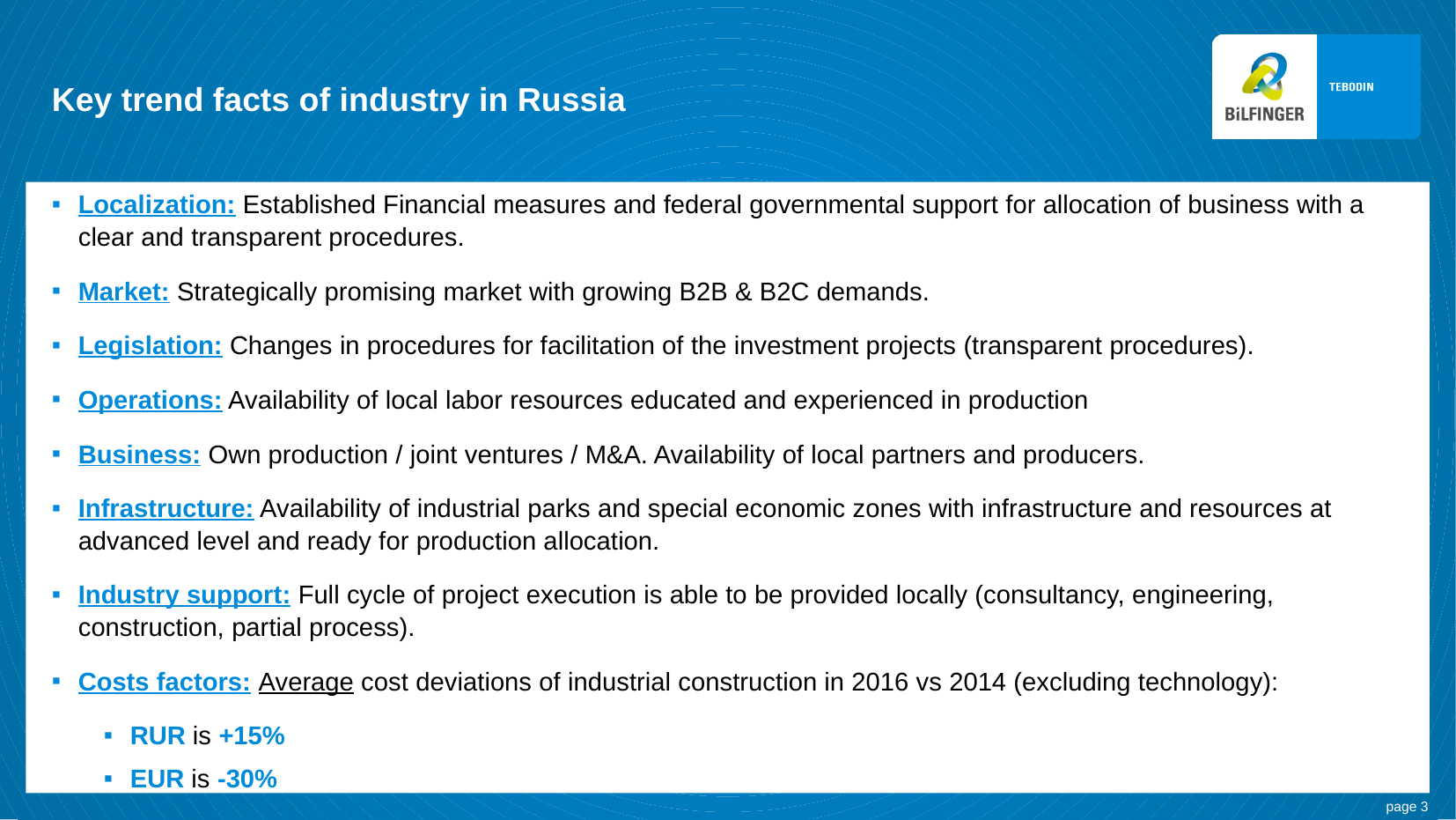

# Key trend facts of industry in Russia
Localization: Established Financial measures and federal governmental support for allocation of business with a clear and transparent procedures.
Market: Strategically promising market with growing B2B & B2C demands.
Legislation: Changes in procedures for facilitation of the investment projects (transparent procedures).
Operations: Availability of local labor resources educated and experienced in production
Business: Own production / joint ventures / M&A. Availability of local partners and producers.
Infrastructure: Availability of industrial parks and special economic zones with infrastructure and resources at advanced level and ready for production allocation.
Industry support: Full cycle of project execution is able to be provided locally (consultancy, engineering, construction, partial process).
Costs factors: Average cost deviations of industrial construction in 2016 vs 2014 (excluding technology):
RUR is +15%
EUR is -30%

page 3